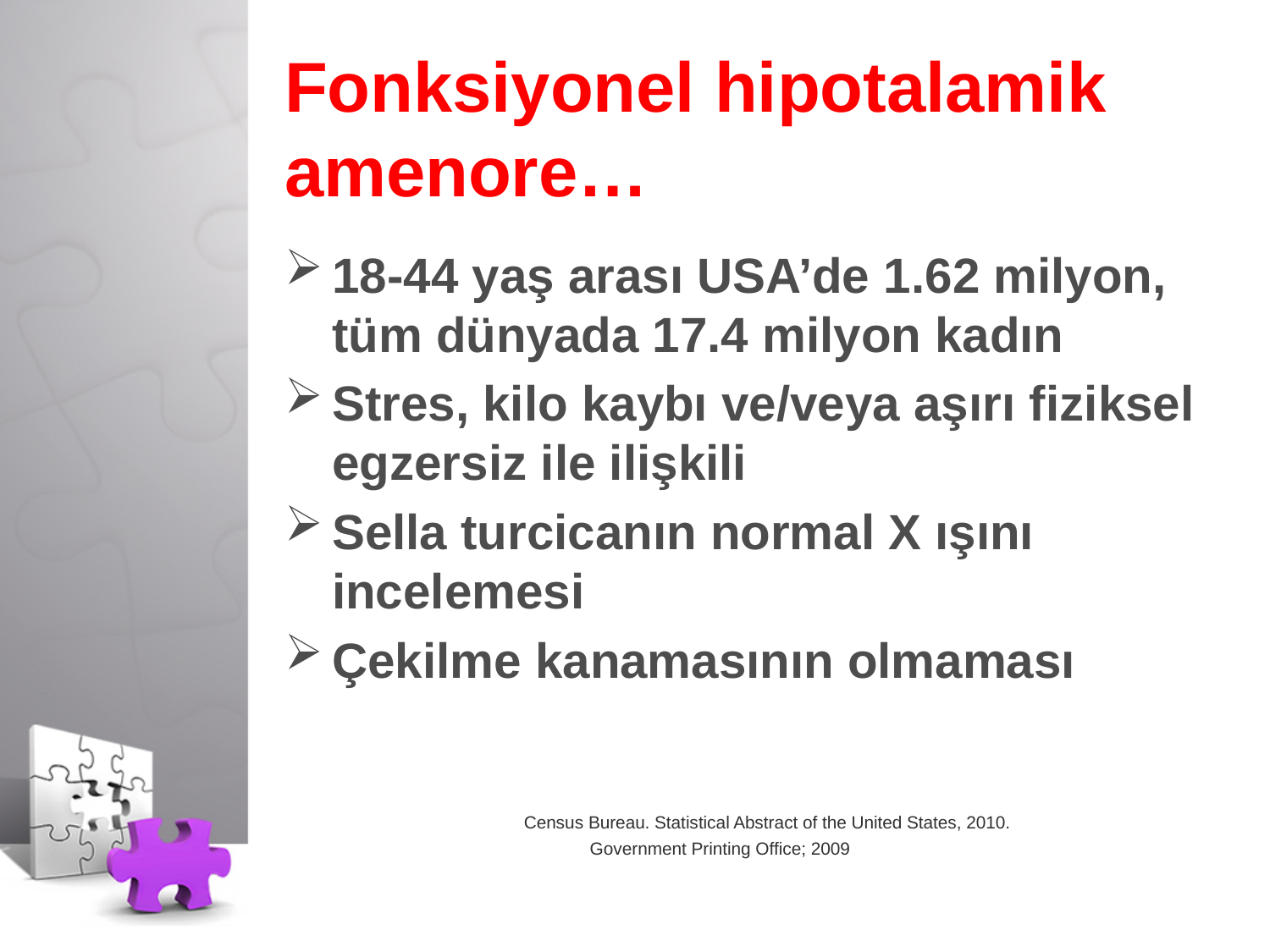

# Fonksiyonel hipotalamik amenore…
18-44 yaş arası USA’de 1.62 milyon, tüm dünyada 17.4 milyon kadın
Stres, kilo kaybı ve/veya aşırı fiziksel egzersiz ile ilişkili
Sella turcicanın normal X ışını incelemesi
Çekilme kanamasının olmaması

U.S. Census Bureau. Statistical Abstract of the United States, 2010.
Government Printing Office; 2009